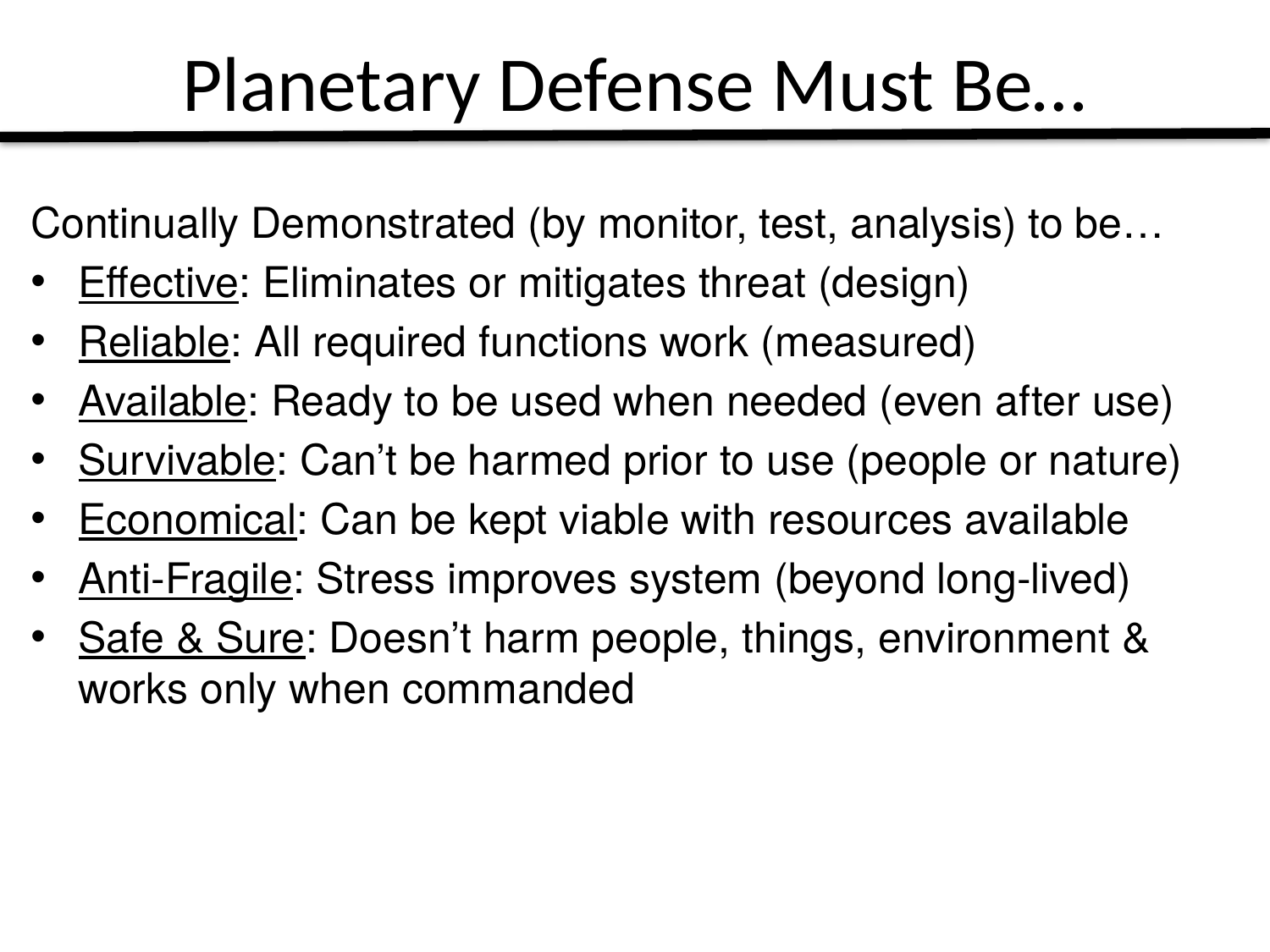

# Planetary Defense Must Be…
Continually Demonstrated (by monitor, test, analysis) to be…
Effective: Eliminates or mitigates threat (design)
Reliable: All required functions work (measured)
Available: Ready to be used when needed (even after use)
Survivable: Can’t be harmed prior to use (people or nature)
Economical: Can be kept viable with resources available
Anti-Fragile: Stress improves system (beyond long-lived)
Safe & Sure: Doesn’t harm people, things, environment & works only when commanded